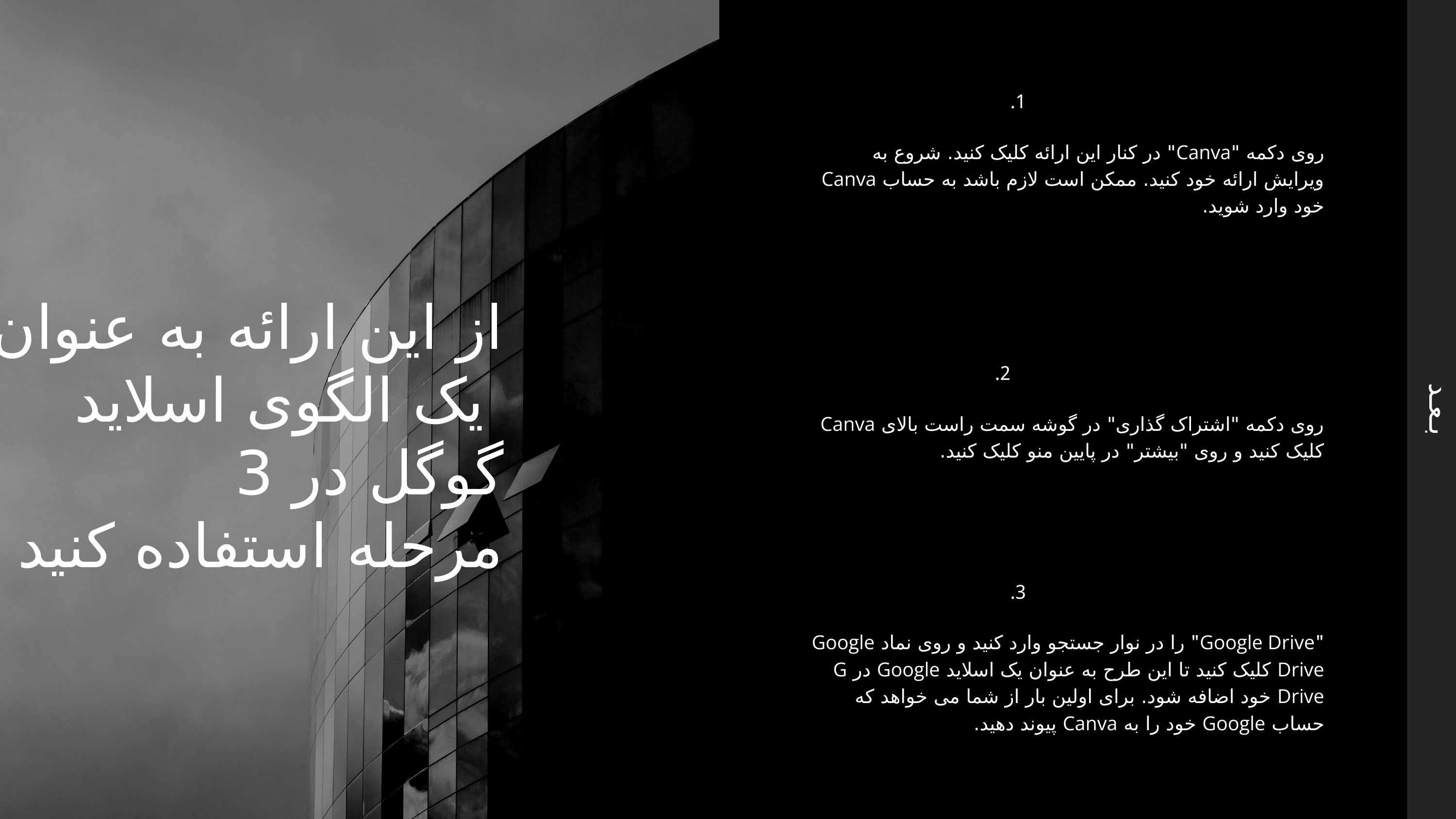

1.
روی دکمه "Canva" در کنار این ارائه کلیک کنید. شروع به ویرایش ارائه خود کنید. ممکن است لازم باشد به حساب Canva خود وارد شوید.
3.
"Google Drive" را در نوار جستجو وارد کنید و روی نماد Google Drive کلیک کنید تا این طرح به عنوان یک اسلاید Google در G Drive خود اضافه شود. برای اولین بار از شما می خواهد که حساب Google خود را به Canva پیوند دهید.
از این ارائه به عنوان
 یک الگوی اسلاید
گوگل در 3
مرحله استفاده کنید
2.
روی دکمه "اشتراک گذاری" در گوشه سمت راست بالای Canva کلیک کنید و روی "بیشتر" در پایین منو کلیک کنید.
بعد